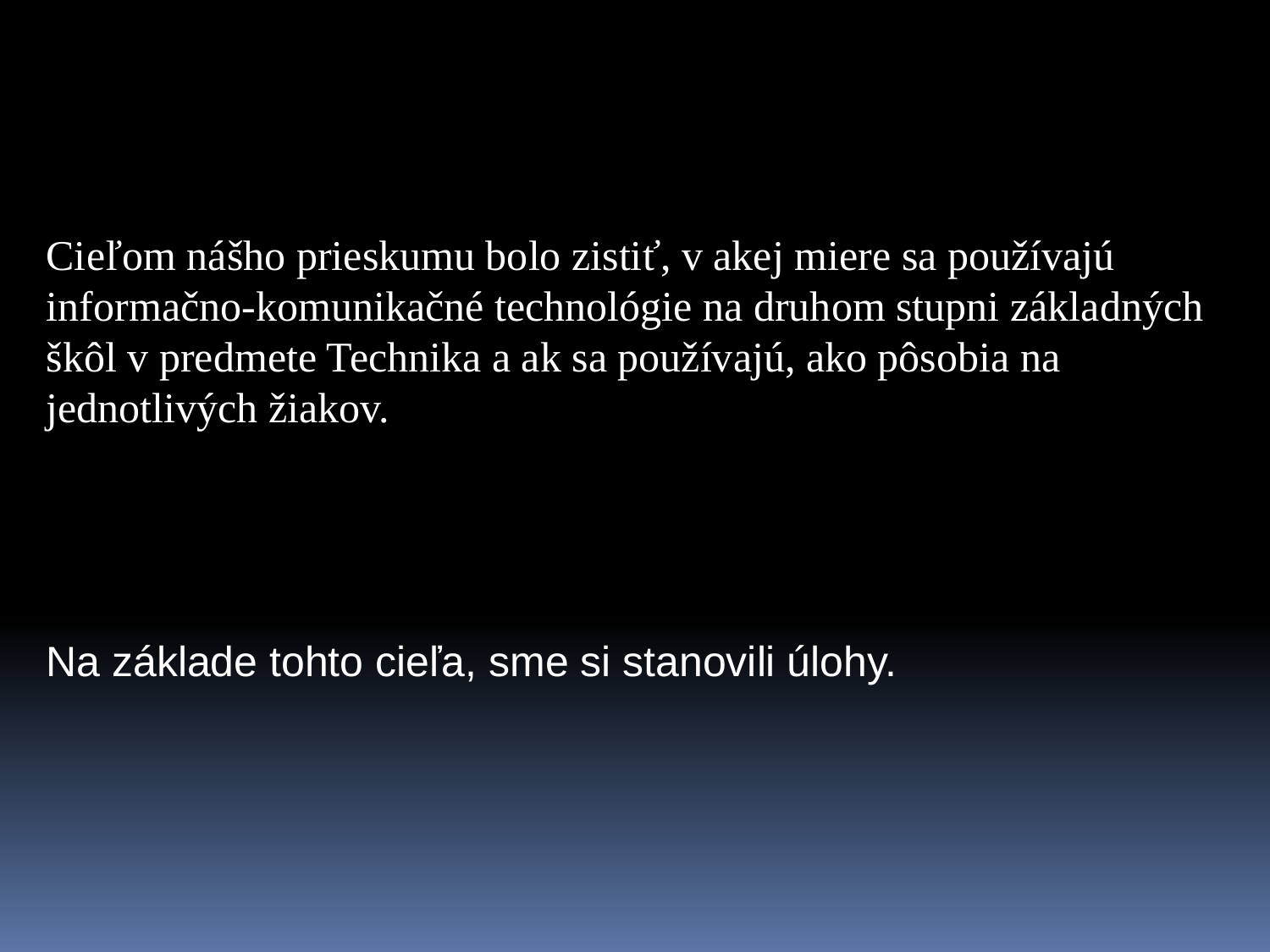

Cieľom nášho prieskumu bolo zistiť, v akej miere sa používajú
informačno-komunikačné technológie na druhom stupni základných
škôl v predmete Technika a ak sa používajú, ako pôsobia na
jednotlivých žiakov.

Na základe tohto cieľa, sme si stanovili úlohy.